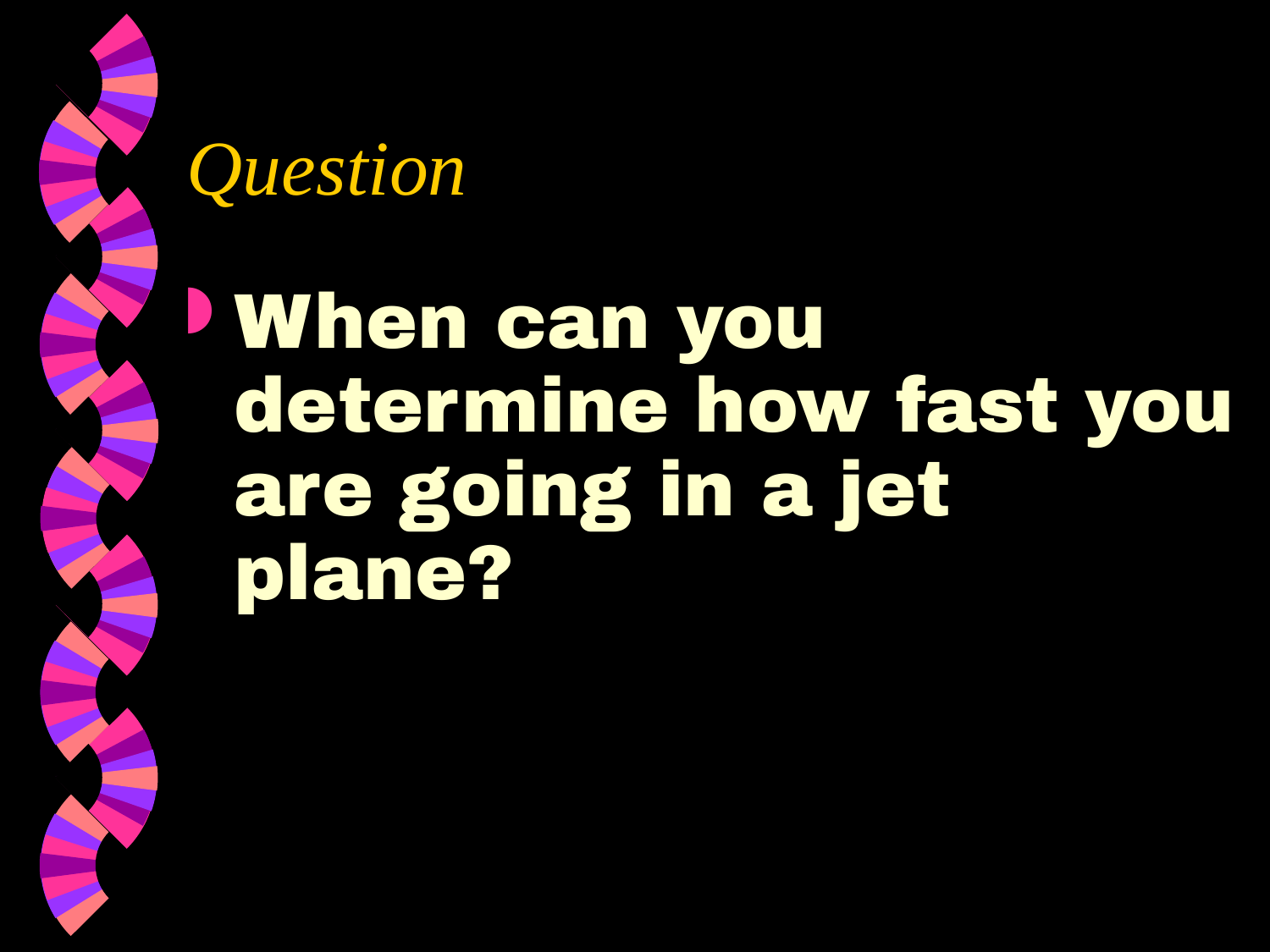

# Question
When can you determine how fast you are going in a jet plane?